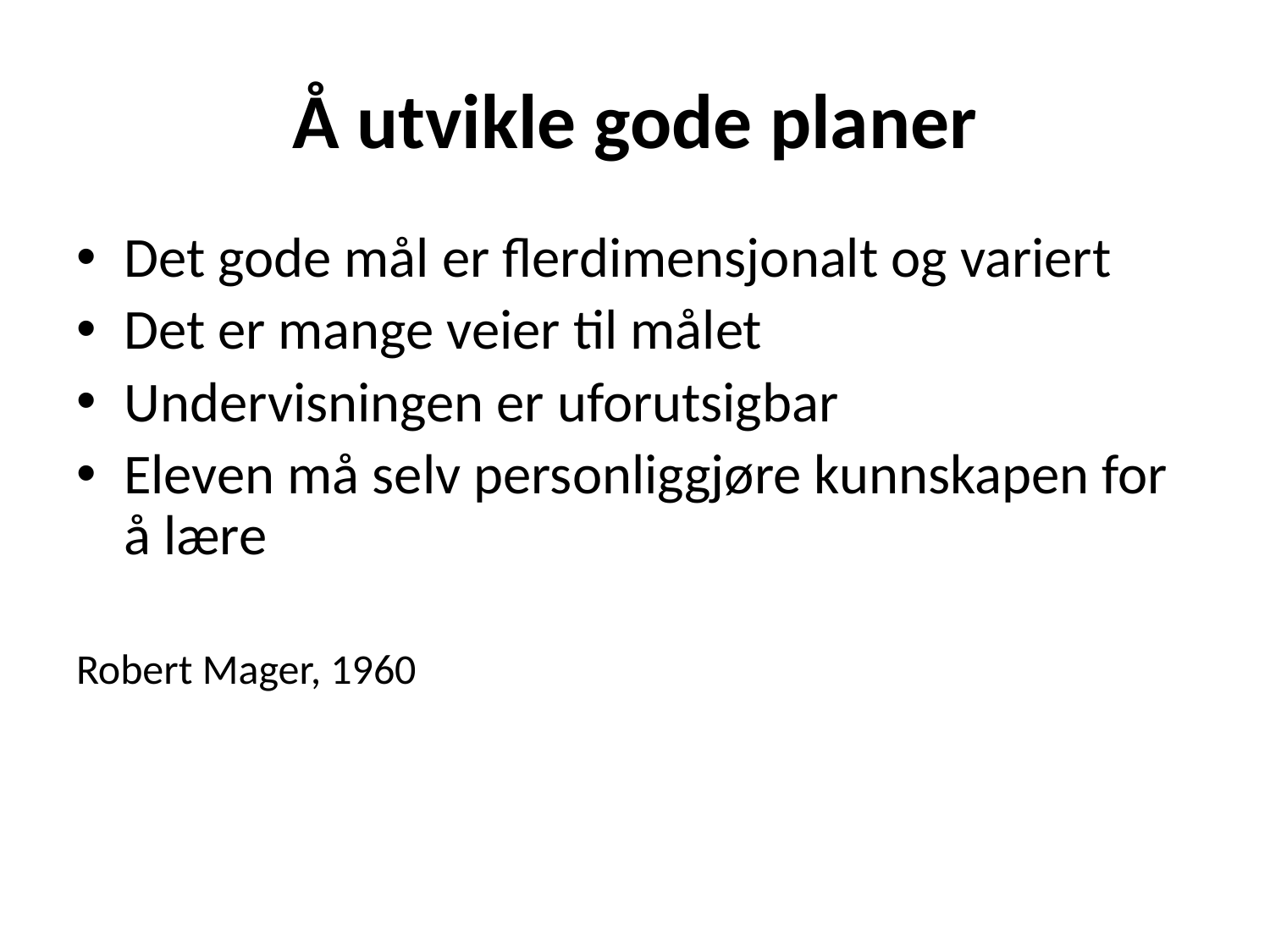

# Å utvikle gode planer
Det gode mål er flerdimensjonalt og variert
Det er mange veier til målet
Undervisningen er uforutsigbar
Eleven må selv personliggjøre kunnskapen for å lære

Robert Mager, 1960